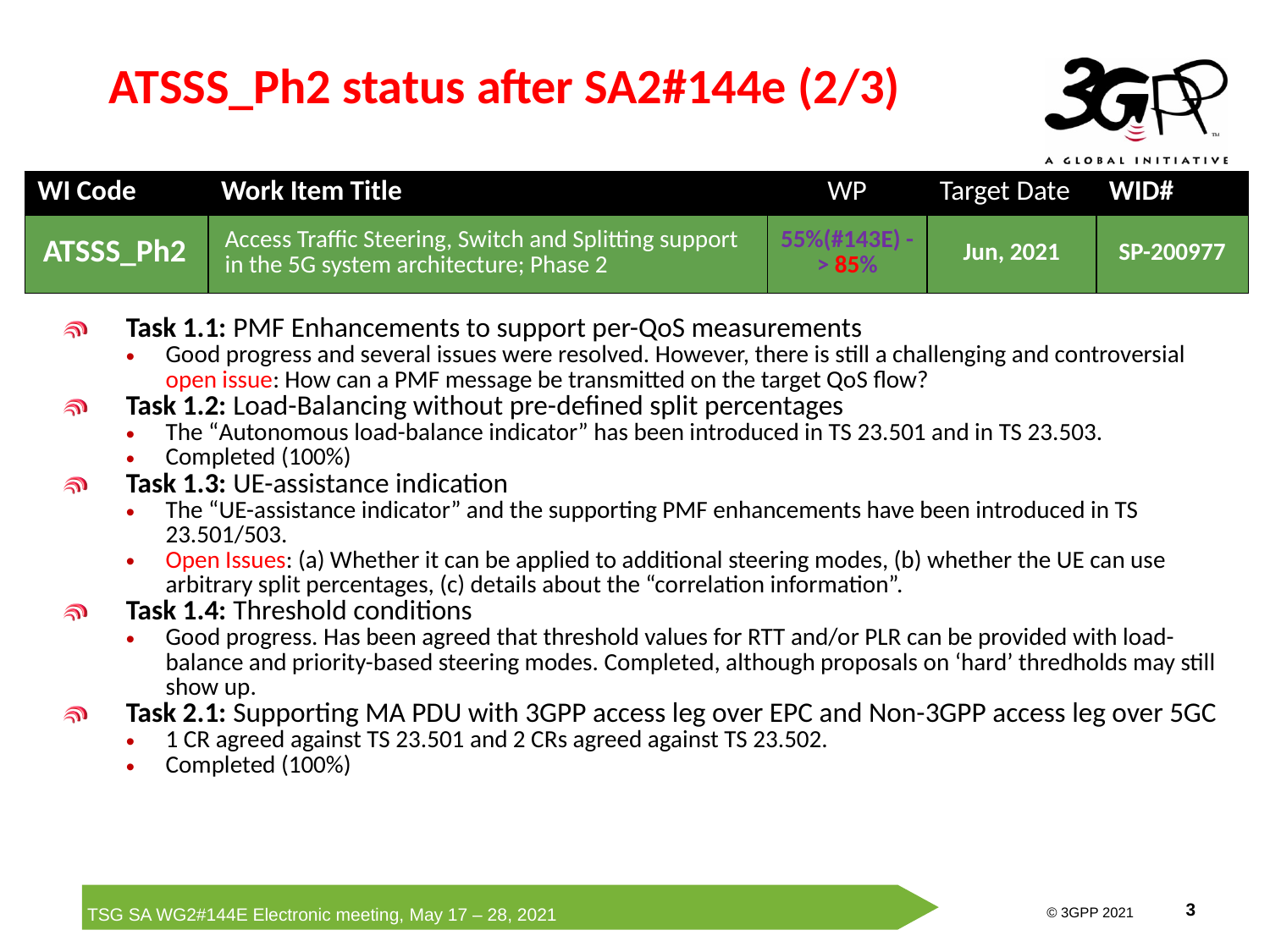

# ATSSS_Ph2 status after SA2#144e (2/3)
| WI Code | Work Item Title | WP | Target Date | WID# |
| --- | --- | --- | --- | --- |
| ATSSS\_Ph2 | Access Traffic Steering, Switch and Splitting support in the 5G system architecture; Phase 2 | 55%(#143E) -> 85% | Jun, 2021 | SP-200977 |
Task 1.1: PMF Enhancements to support per-QoS measurements
Good progress and several issues were resolved. However, there is still a challenging and controversial open issue: How can a PMF message be transmitted on the target QoS flow?
Task 1.2: Load-Balancing without pre-defined split percentages
The “Autonomous load-balance indicator” has been introduced in TS 23.501 and in TS 23.503.
Completed (100%)
Task 1.3: UE-assistance indication
The “UE-assistance indicator” and the supporting PMF enhancements have been introduced in TS 23.501/503.
Open Issues: (a) Whether it can be applied to additional steering modes, (b) whether the UE can use arbitrary split percentages, (c) details about the “correlation information”.
Task 1.4: Threshold conditions
Good progress. Has been agreed that threshold values for RTT and/or PLR can be provided with load-balance and priority-based steering modes. Completed, although proposals on ‘hard’ thredholds may still show up.
Task 2.1: Supporting MA PDU with 3GPP access leg over EPC and Non-3GPP access leg over 5GC
1 CR agreed against TS 23.501 and 2 CRs agreed against TS 23.502.
Completed (100%)